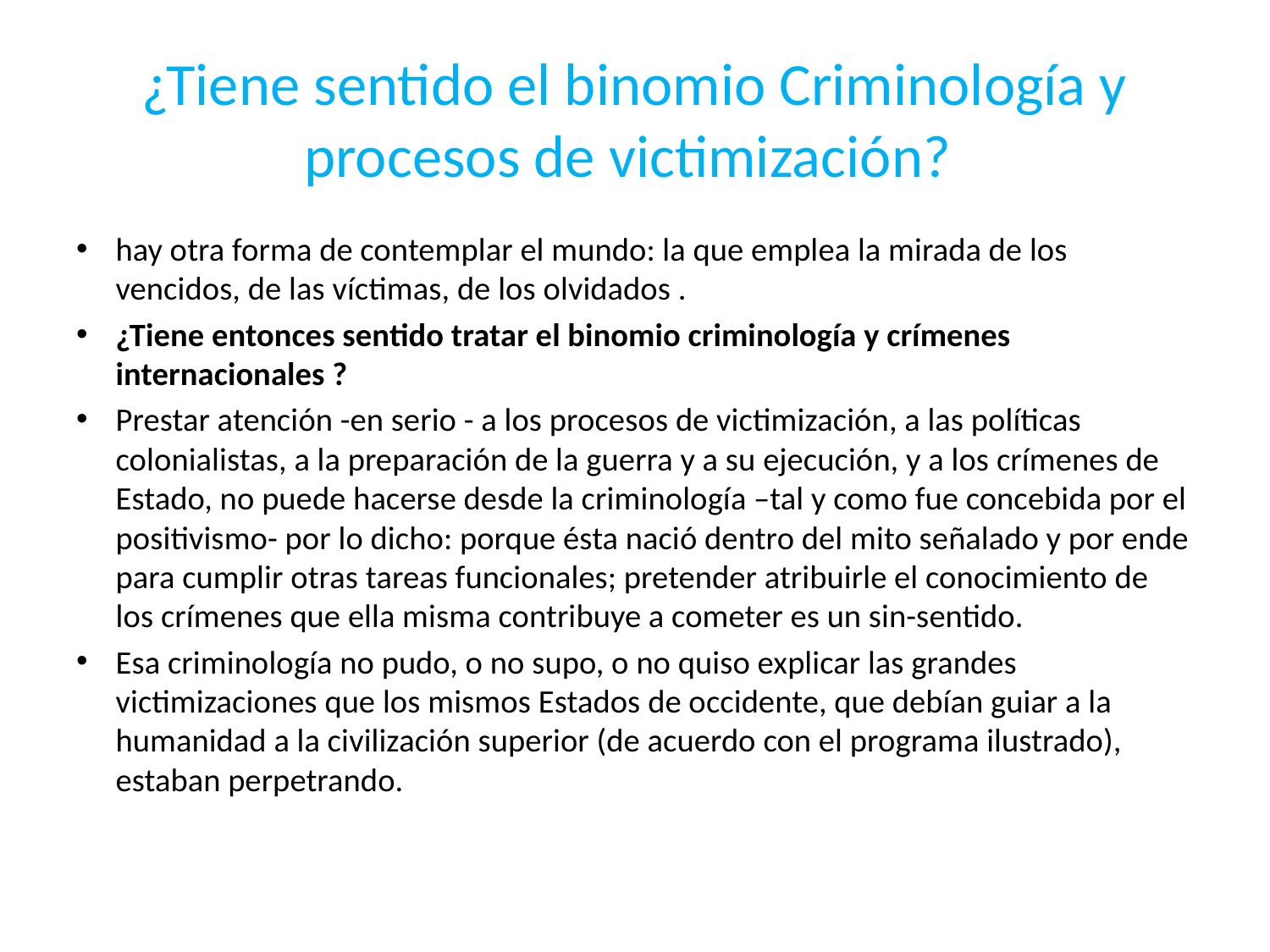

# ¿Tiene sentido el binomio Criminología y procesos de victimización?
hay otra forma de contemplar el mundo: la que emplea la mirada de los vencidos, de las víctimas, de los olvidados .
¿Tiene entonces sentido tratar el binomio criminología y crímenes internacionales ?
Prestar atención -en serio - a los procesos de victimización, a las políticas colonialistas, a la preparación de la guerra y a su ejecución, y a los crímenes de Estado, no puede hacerse desde la criminología –tal y como fue concebida por el positivismo- por lo dicho: porque ésta nació dentro del mito señalado y por ende para cumplir otras tareas funcionales; pretender atribuirle el conocimiento de los crímenes que ella misma contribuye a cometer es un sin-sentido.
Esa criminología no pudo, o no supo, o no quiso explicar las grandes victimizaciones que los mismos Estados de occidente, que debían guiar a la humanidad a la civilización superior (de acuerdo con el programa ilustrado), estaban perpetrando.